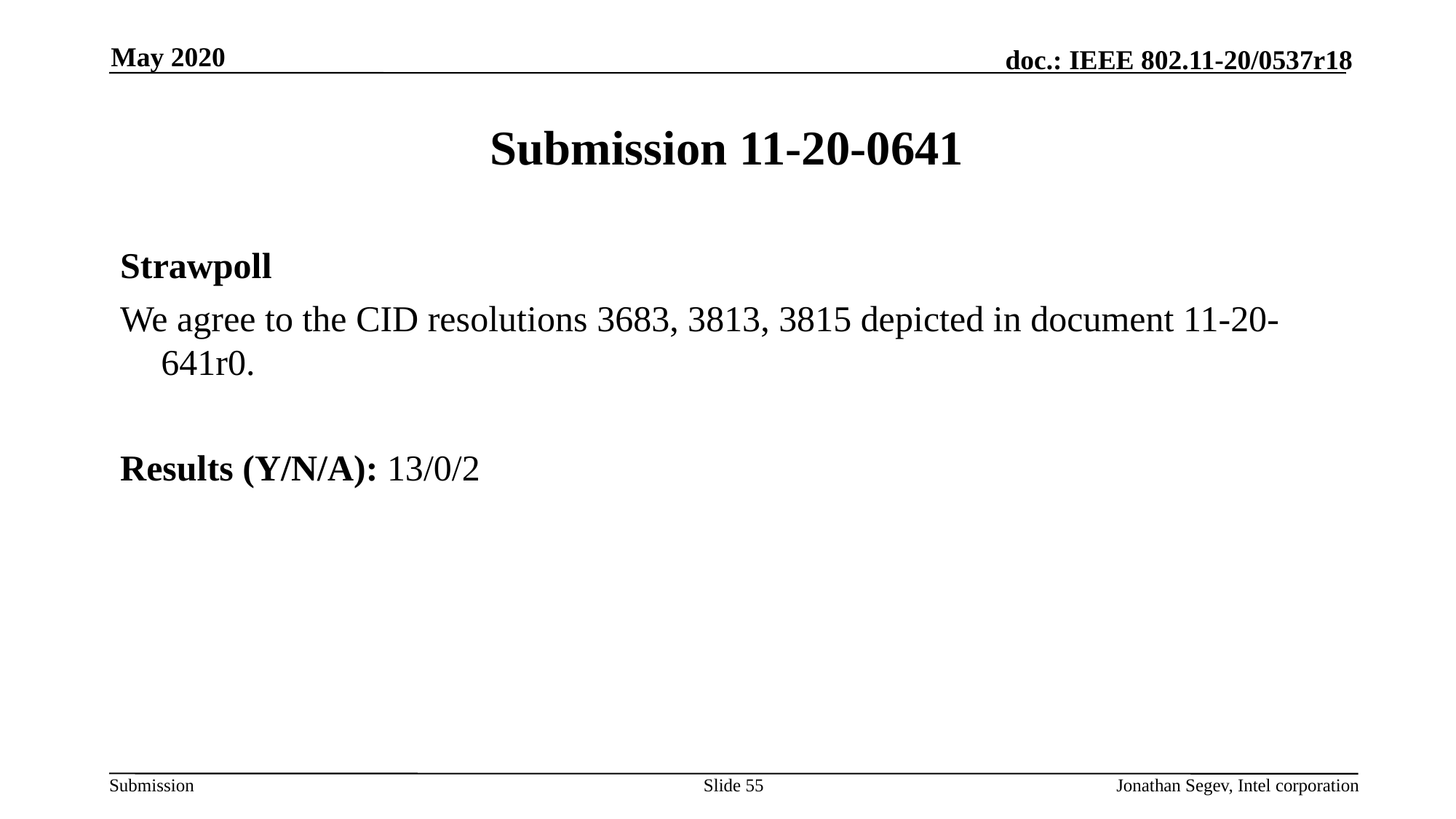

May 2020
# Submission 11-20-0641
Strawpoll
We agree to the CID resolutions 3683, 3813, 3815 depicted in document 11-20-641r0.

Results (Y/N/A): 13/0/2
Slide 55
Jonathan Segev, Intel corporation